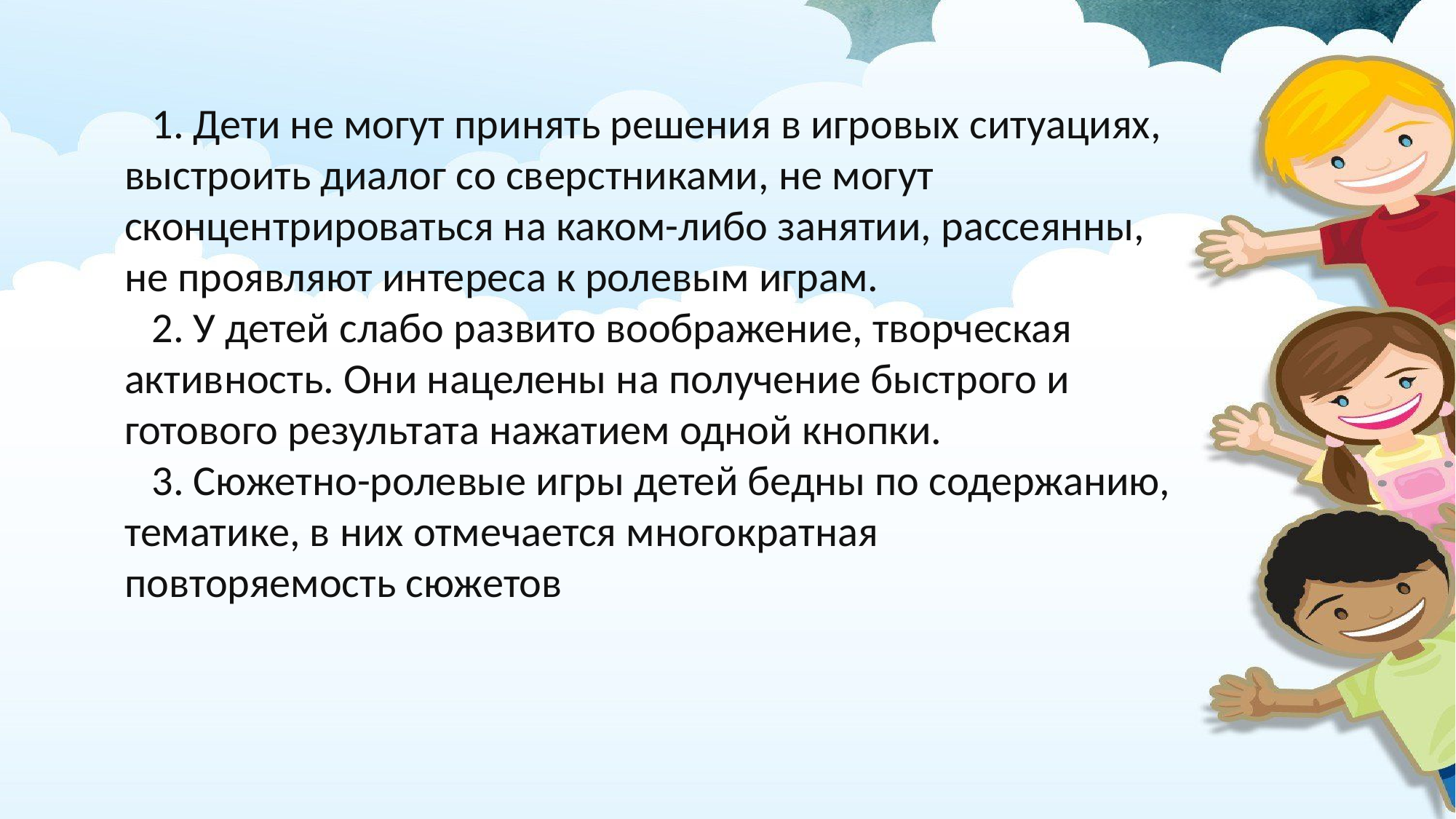

1. Дети не могут принять решения в игровых ситуациях, выстроить диалог со сверстниками, не могут сконцентрироваться на каком-либо занятии, рассеянны, не проявляют интереса к ролевым играм.
2. У детей слабо развито воображение, творческая активность. Они нацелены на получение быстрого и готового результата нажатием одной кнопки.
3. Сюжетно-ролевые игры детей бедны по содержанию, тематике, в них отмечается многократная повторяемость сюжетов